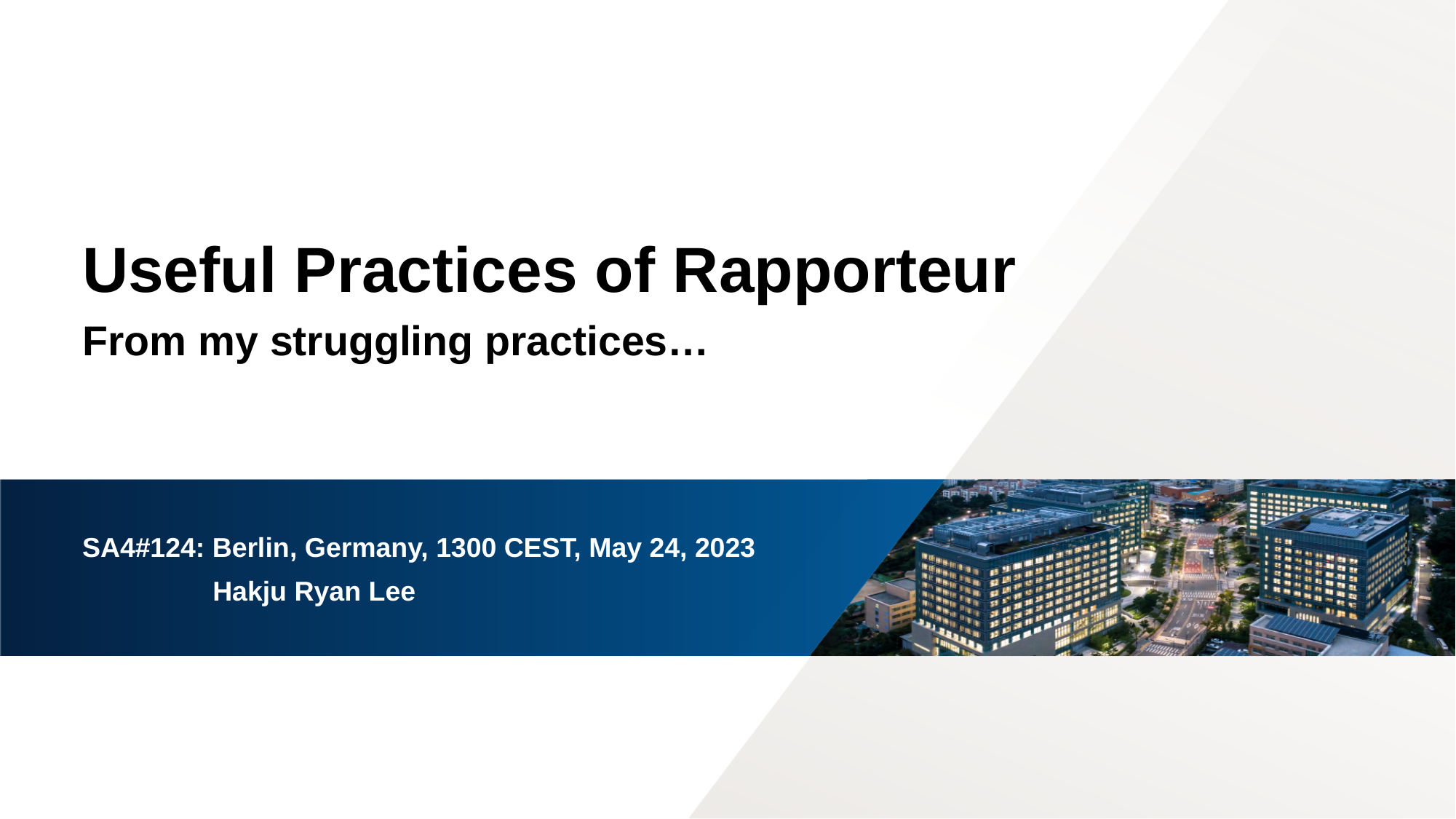

Useful Practices of Rapporteur
From my struggling practices…
SA4#124: Berlin, Germany, 1300 CEST, May 24, 2023
Hakju Ryan Lee